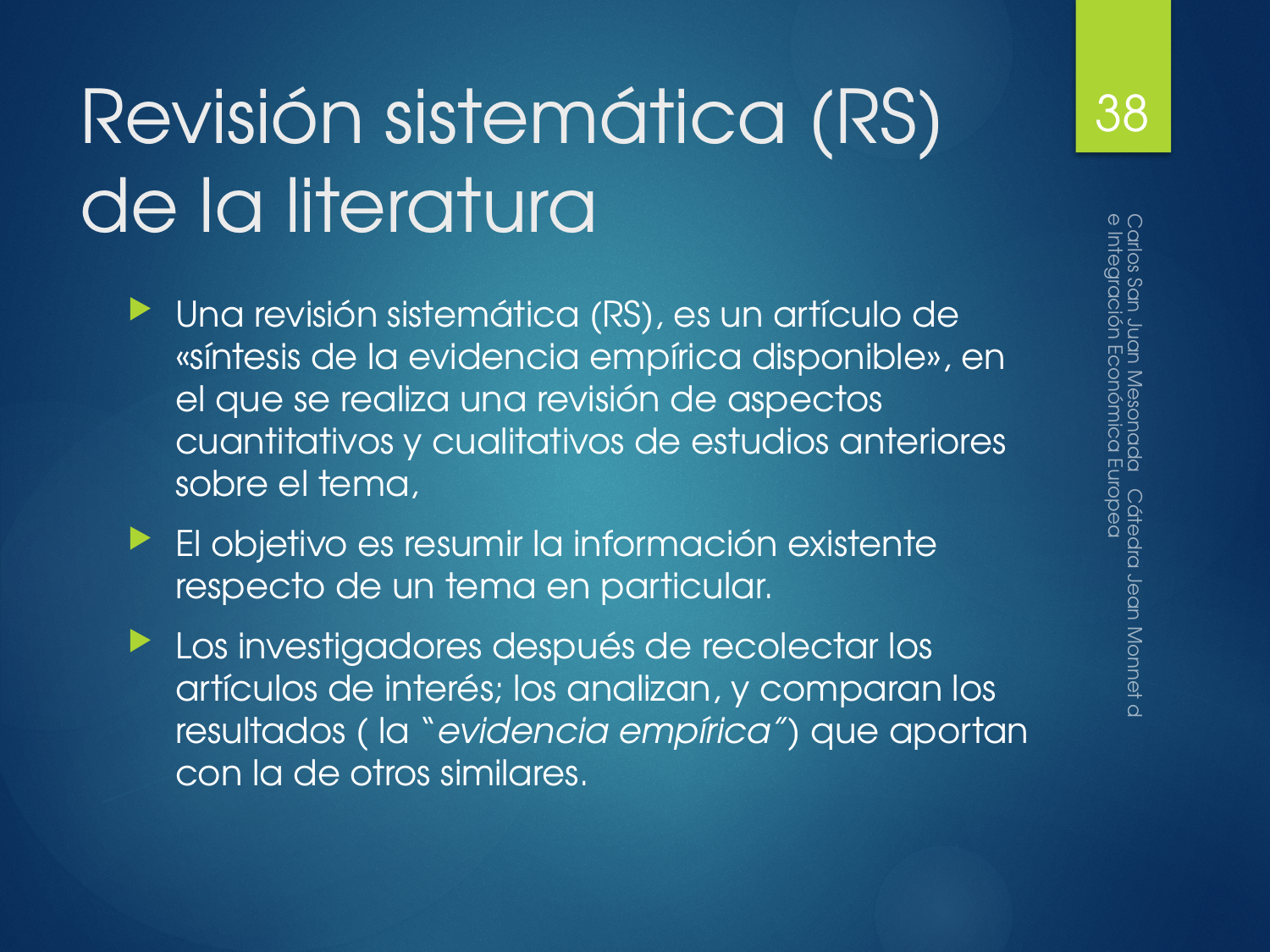

38
# Revisión sistemática (RS) de la literatura
Una revisión sistemática (RS), es un artículo de «síntesis de la evidencia empírica disponible», en el que se realiza una revisión de aspectos cuantitativos y cualitativos de estudios anteriores sobre el tema,
El objetivo es resumir la información existente respecto de un tema en particular.
Los investigadores después de recolectar los artículos de interés; los analizan, y comparan los resultados ( la “evidencia empírica”) que aportan con la de otros similares.
Carlos San Juan Mesonada   Cátedra Jean Monnet de Integración Económica Europea